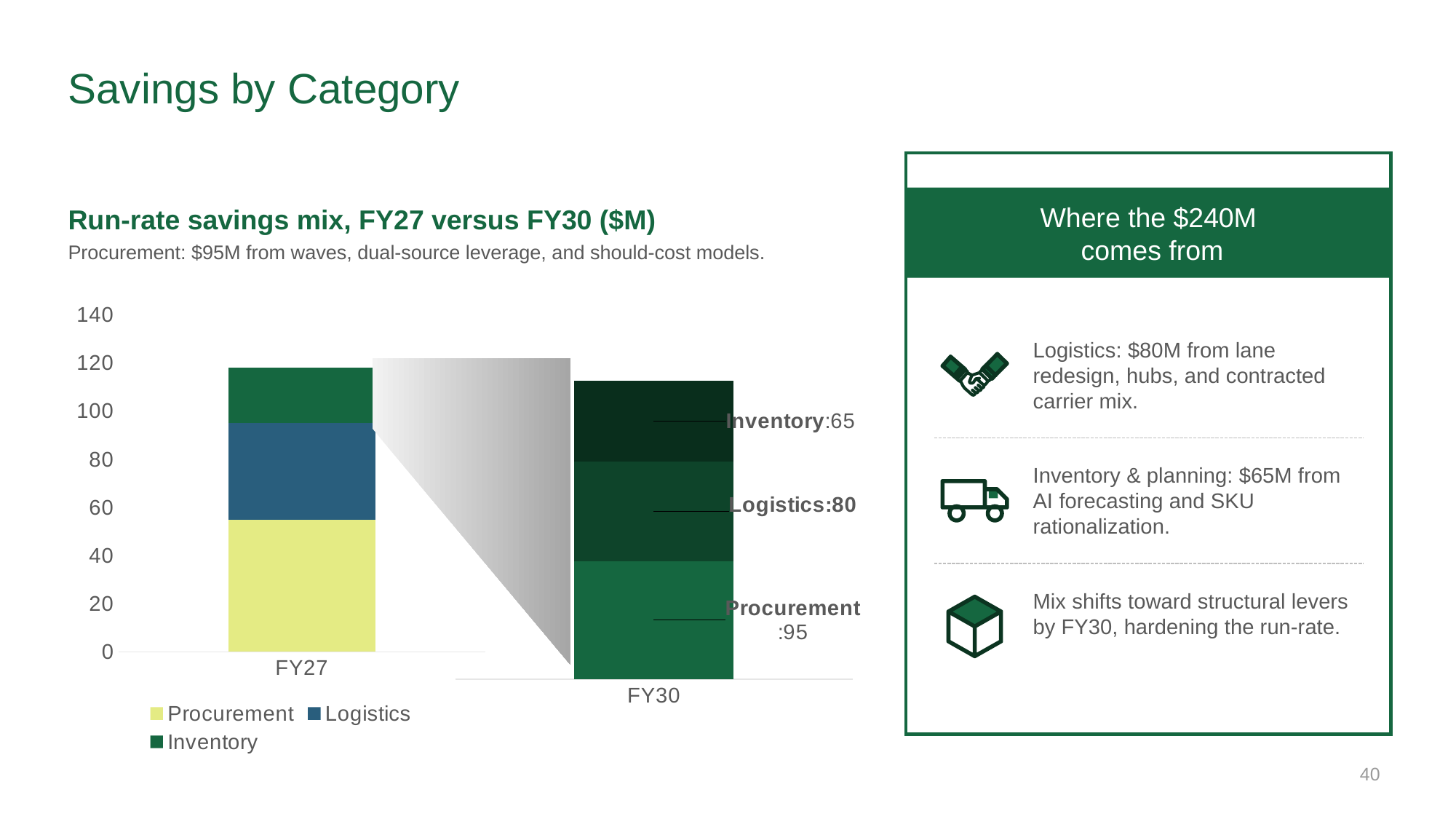

# Savings by Category

Run-rate savings mix, FY27 versus FY30 ($M)
Where the $240M
 comes from
Procurement: $95M from waves, dual-source leverage, and should-cost models.

### Chart

| Category | Procurement | Logistics | Inventory |
|---|---|---|---|
| FY27 | 55.0 | 40.0 | 23.0 |

### Chart

| Category | Procurement | Logistics | Inventory |
|---|---|---|---|
| FY30 | 95.0 | 80.0 | 65.0 |

Logistics: $80M from lane redesign, hubs, and contracted carrier mix.

Inventory & planning: $65M from AI forecasting and SKU rationalization.

Mix shifts toward structural levers by FY30, hardening the run-rate.
40